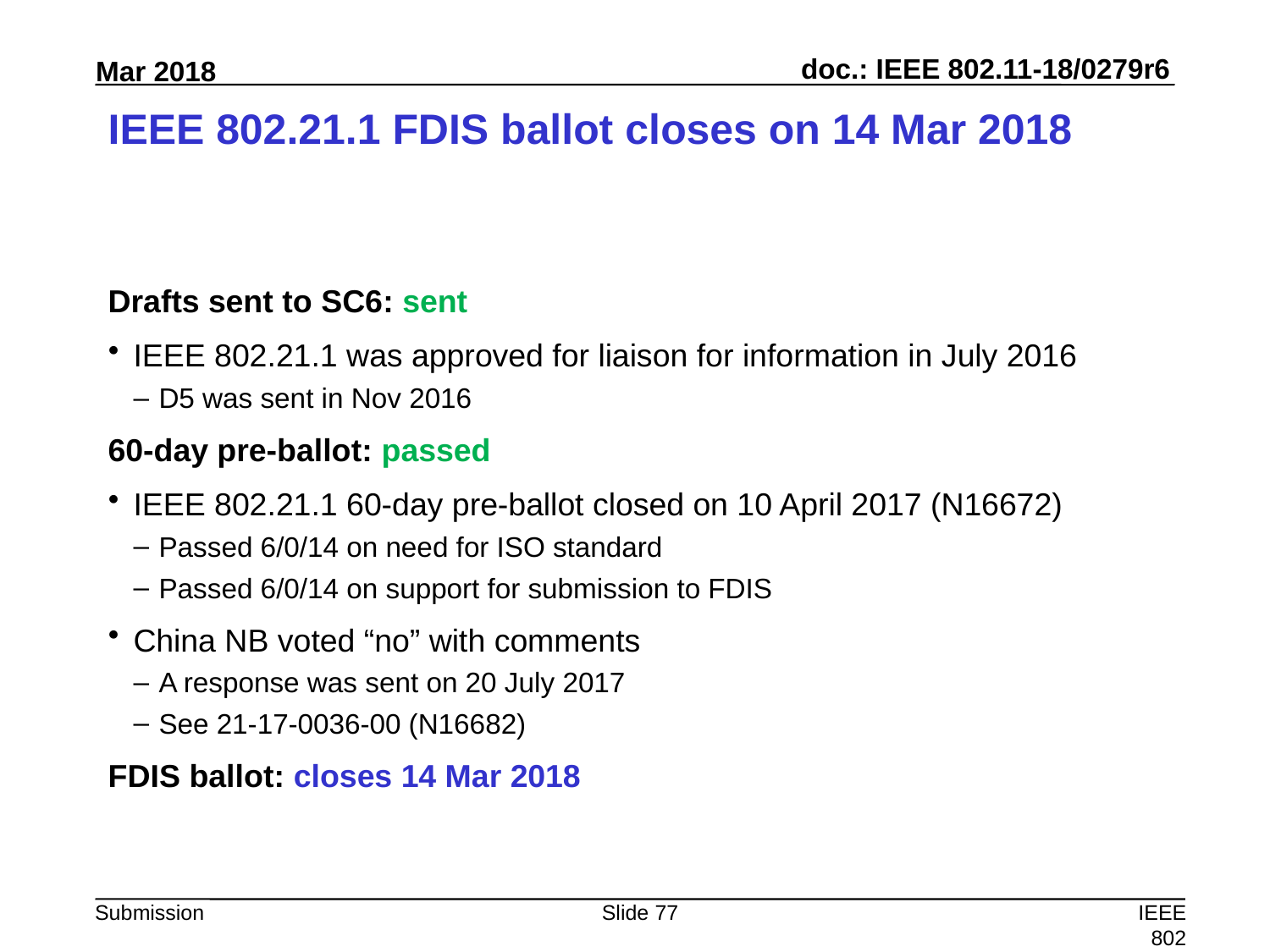

# IEEE 802.21.1 FDIS ballot closes on 14 Mar 2018
Drafts sent to SC6: sent
IEEE 802.21.1 was approved for liaison for information in July 2016
D5 was sent in Nov 2016
60-day pre-ballot: passed
IEEE 802.21.1 60-day pre-ballot closed on 10 April 2017 (N16672)
Passed 6/0/14 on need for ISO standard
Passed 6/0/14 on support for submission to FDIS
China NB voted “no” with comments
A response was sent on 20 July 2017
See 21-17-0036-00 (N16682)
FDIS ballot: closes 14 Mar 2018
Slide 77
IEEE 802